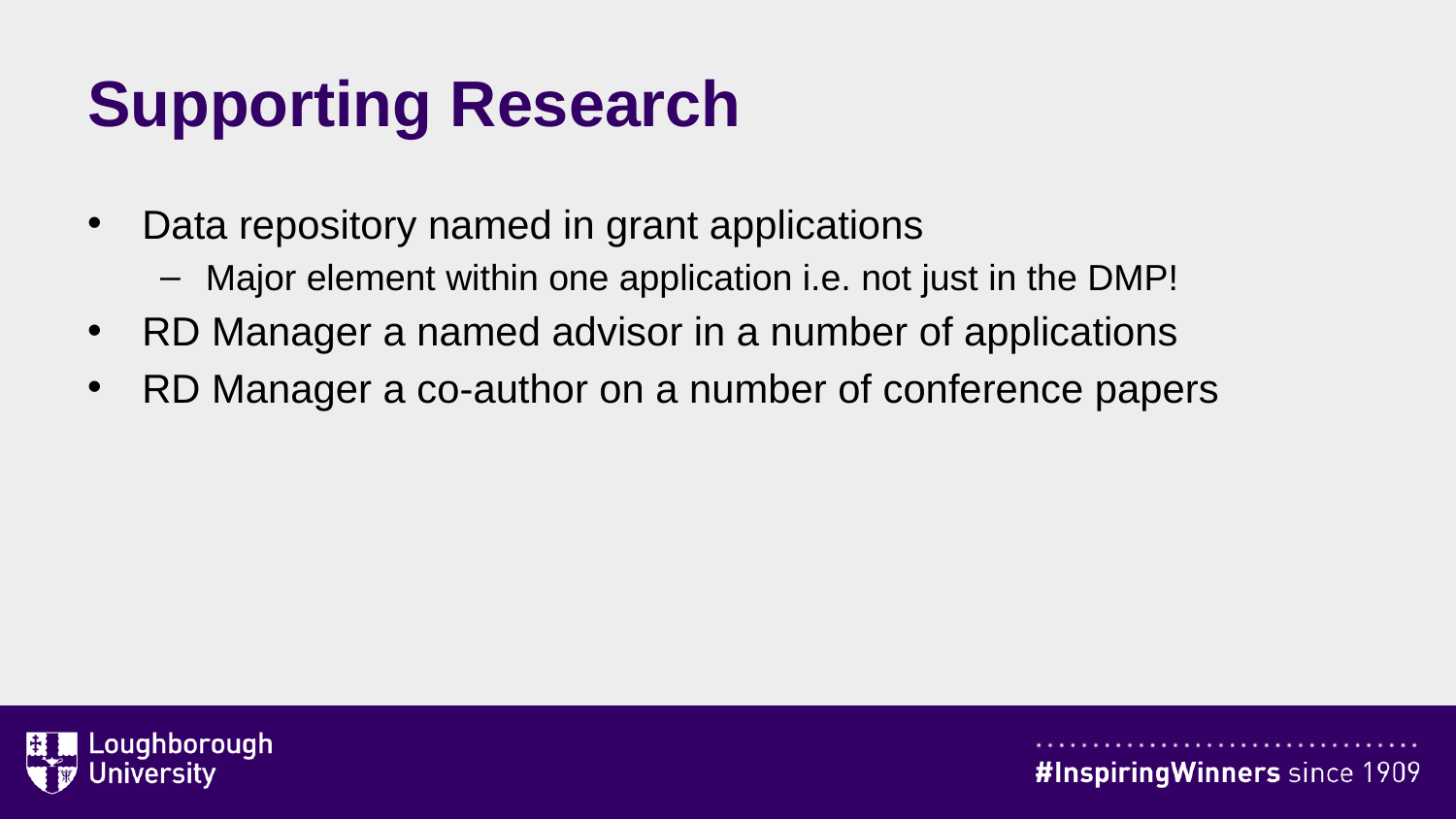

# Supporting Research
Data repository named in grant applications
Major element within one application i.e. not just in the DMP!
RD Manager a named advisor in a number of applications
RD Manager a co-author on a number of conference papers